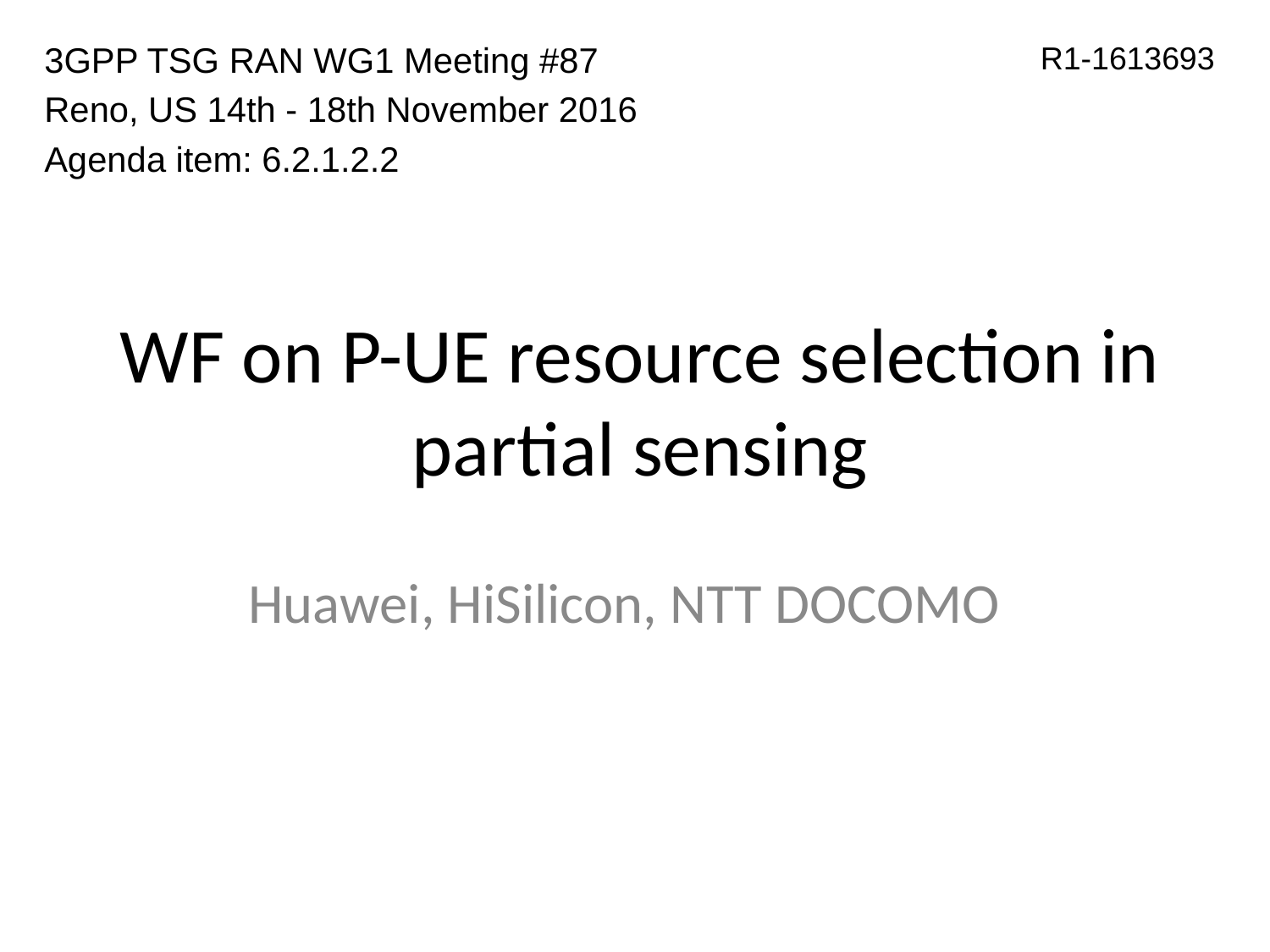

3GPP TSG RAN WG1 Meeting #87
Reno, US 14th - 18th November 2016
Agenda item: 6.2.1.2.2

R1-1613693
# WF on P-UE resource selection in partial sensing
Huawei, HiSilicon, NTT DOCOMO